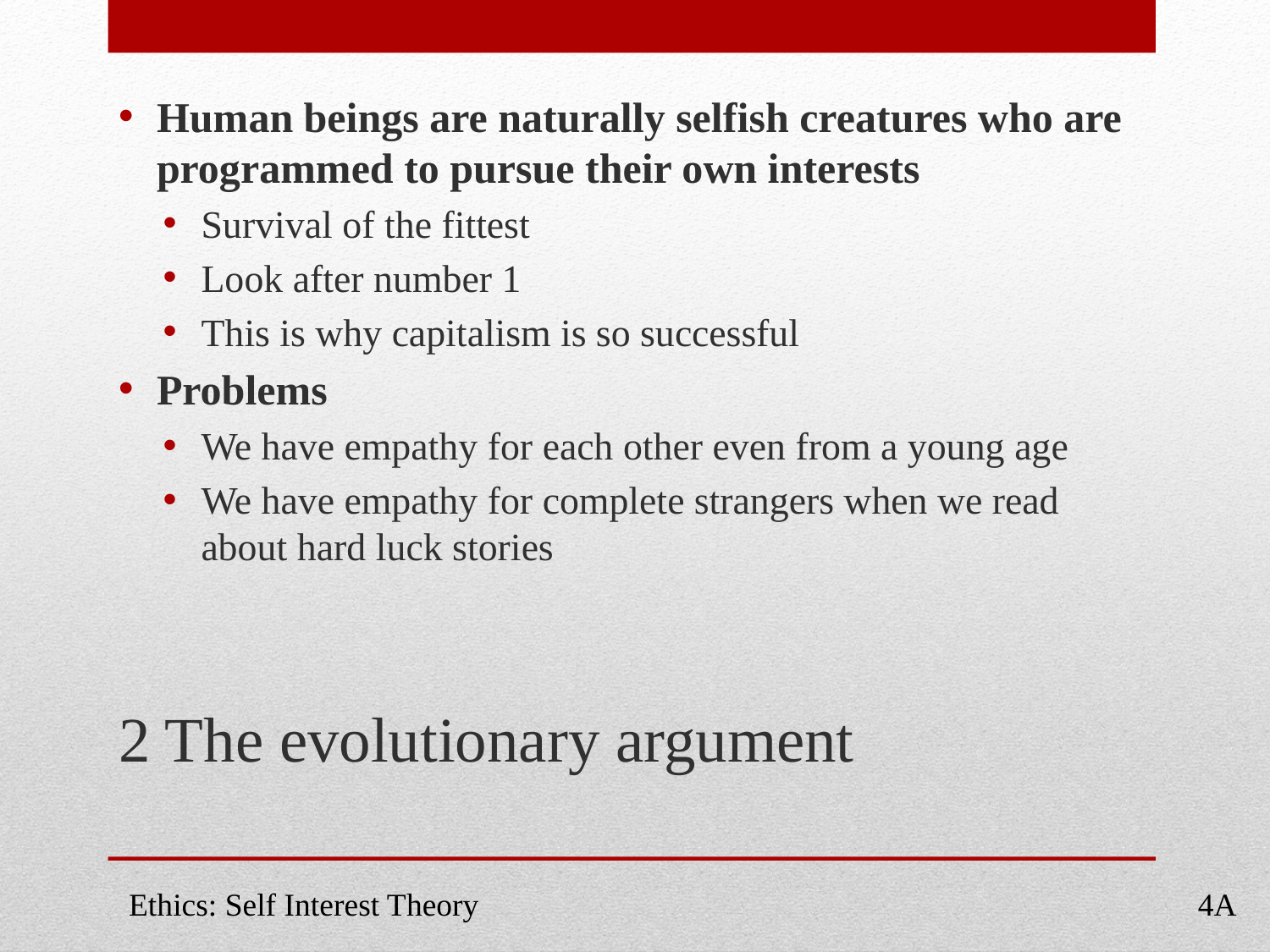

Human beings are naturally selfish creatures who are programmed to pursue their own interests
Survival of the fittest
Look after number 1
This is why capitalism is so successful
Problems
We have empathy for each other even from a young age
We have empathy for complete strangers when we read about hard luck stories

# 2 The evolutionary argument